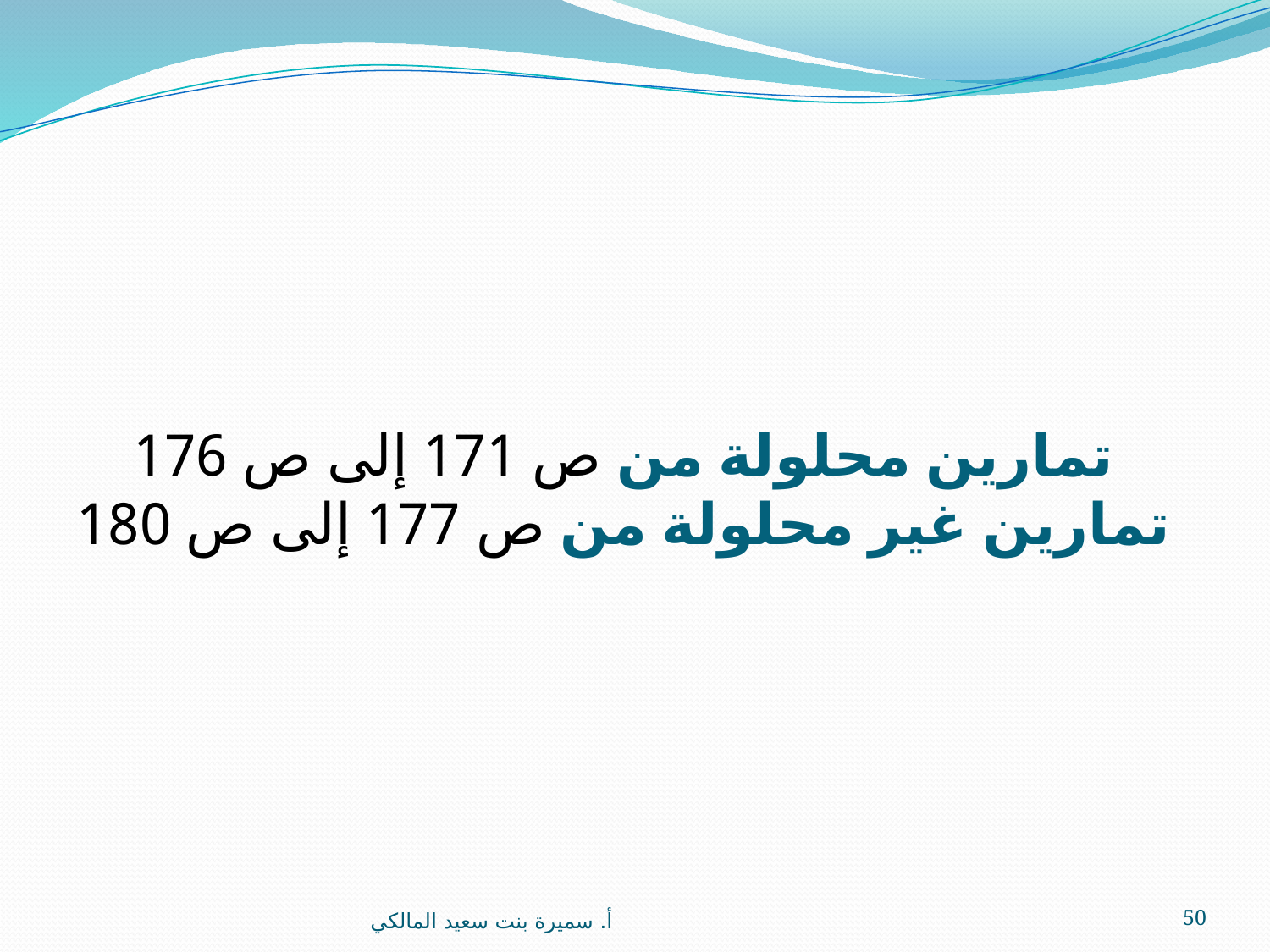

# تمارين محلولة من ص 171 إلى ص 176 تمارين غير محلولة من ص 177 إلى ص 180
أ. سميرة بنت سعيد المالكي
50